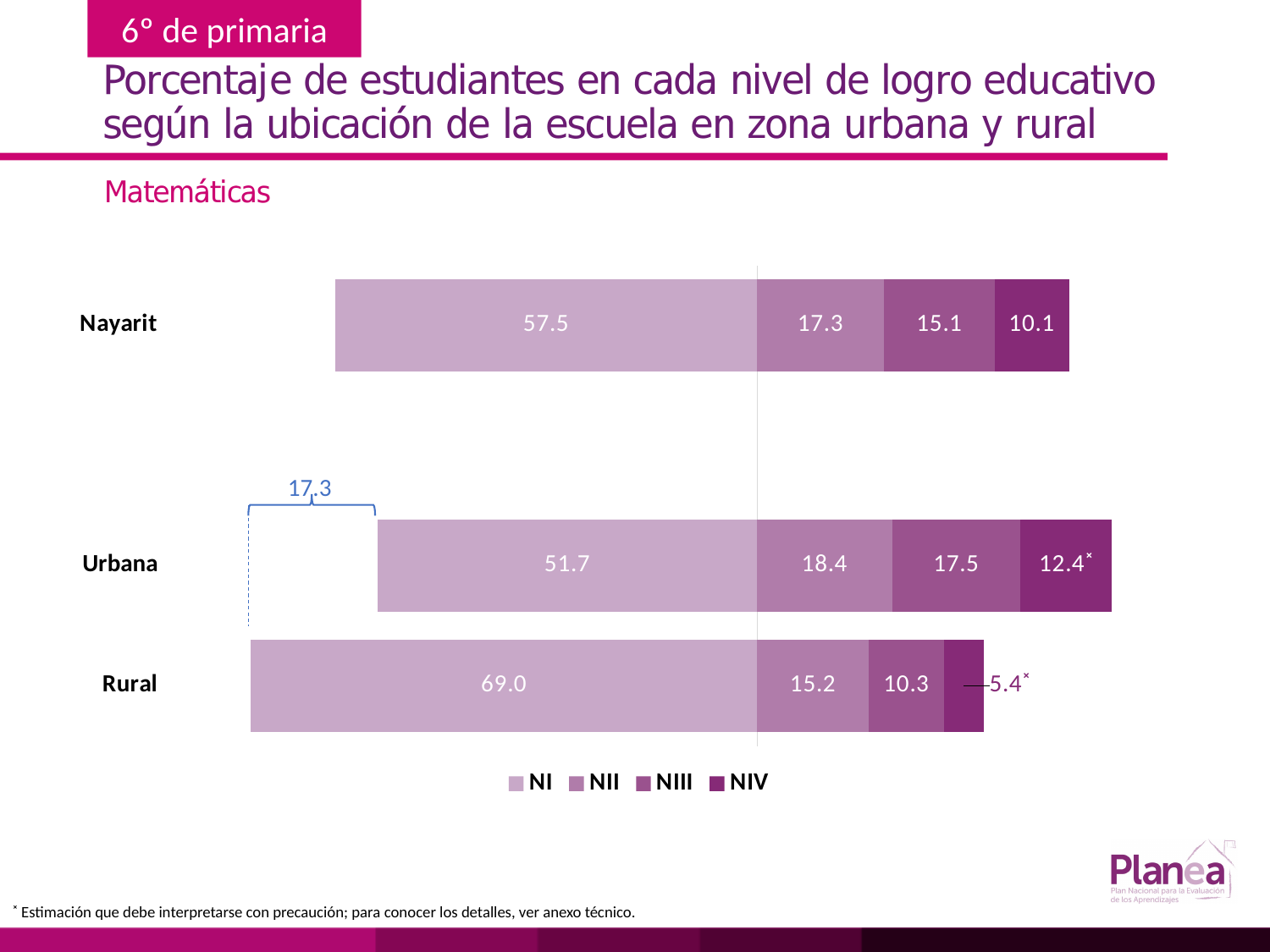

# Porcentaje de estudiantes en cada nivel de logro educativo según la ubicación de la escuela en zona urbana y rural

Matemáticas

### Chart

| Category |  |  |  |  |
|---|---|---|---|---|
| Rural | -69.0 | 15.2 | 10.3 | 5.4 |
| Urbana | -51.7 | 18.4 | 17.5 | 12.4 |
|  | None | None | None | None |
| Nayarit | -57.5 | 17.3 | 15.1 | 10.1 |
17.3
˟ Estimación que debe interpretarse con precaución; para conocer los detalles, ver anexo técnico.